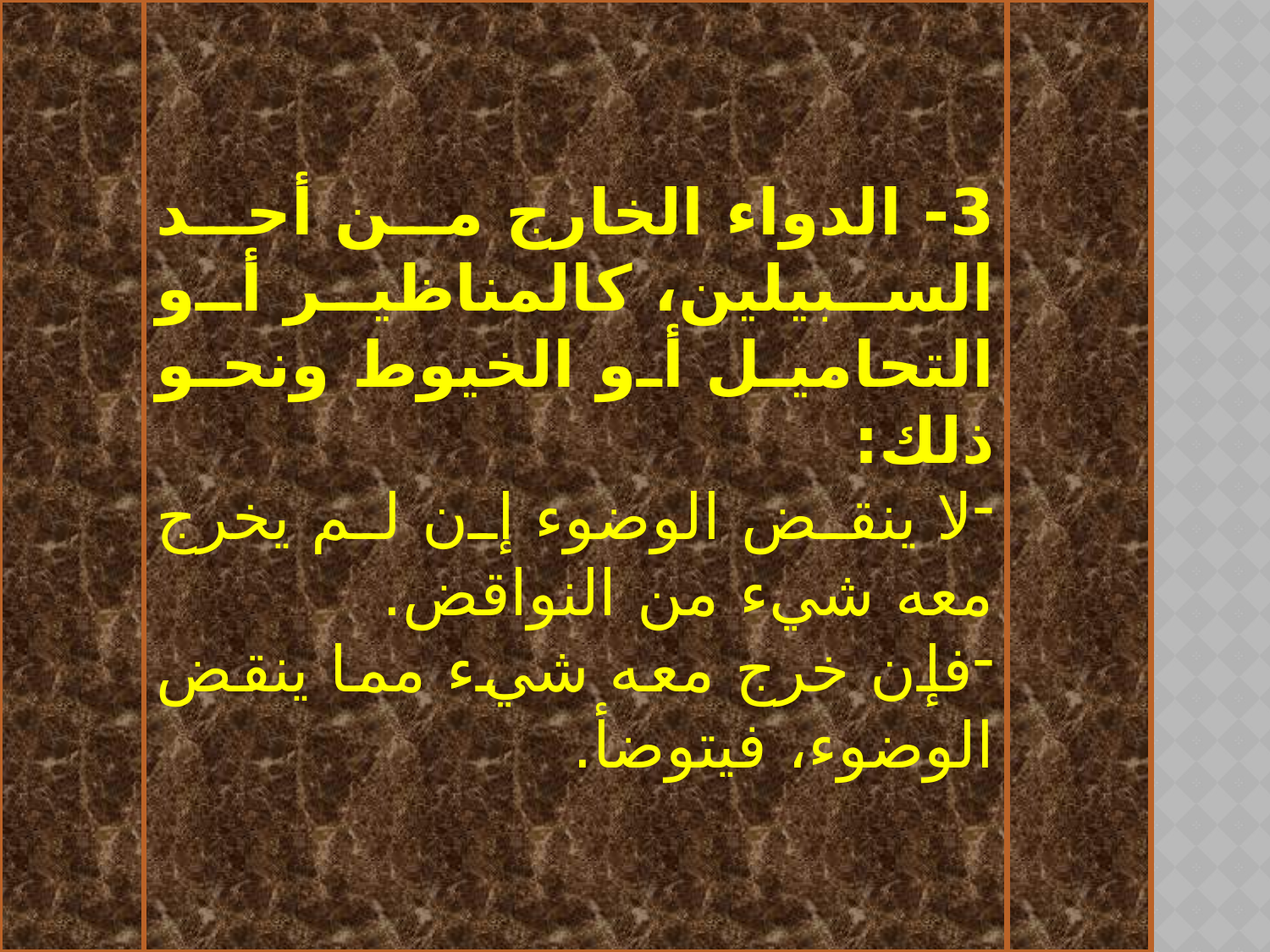

3- الدواء الخارج من أحد السبيلين، كالمناظير أو التحاميل أو الخيوط ونحو ذلك:
لا ينقض الوضوء إن لم يخرج معه شيء من النواقض.
فإن خرج معه شيء مما ينقض الوضوء، فيتوضأ.